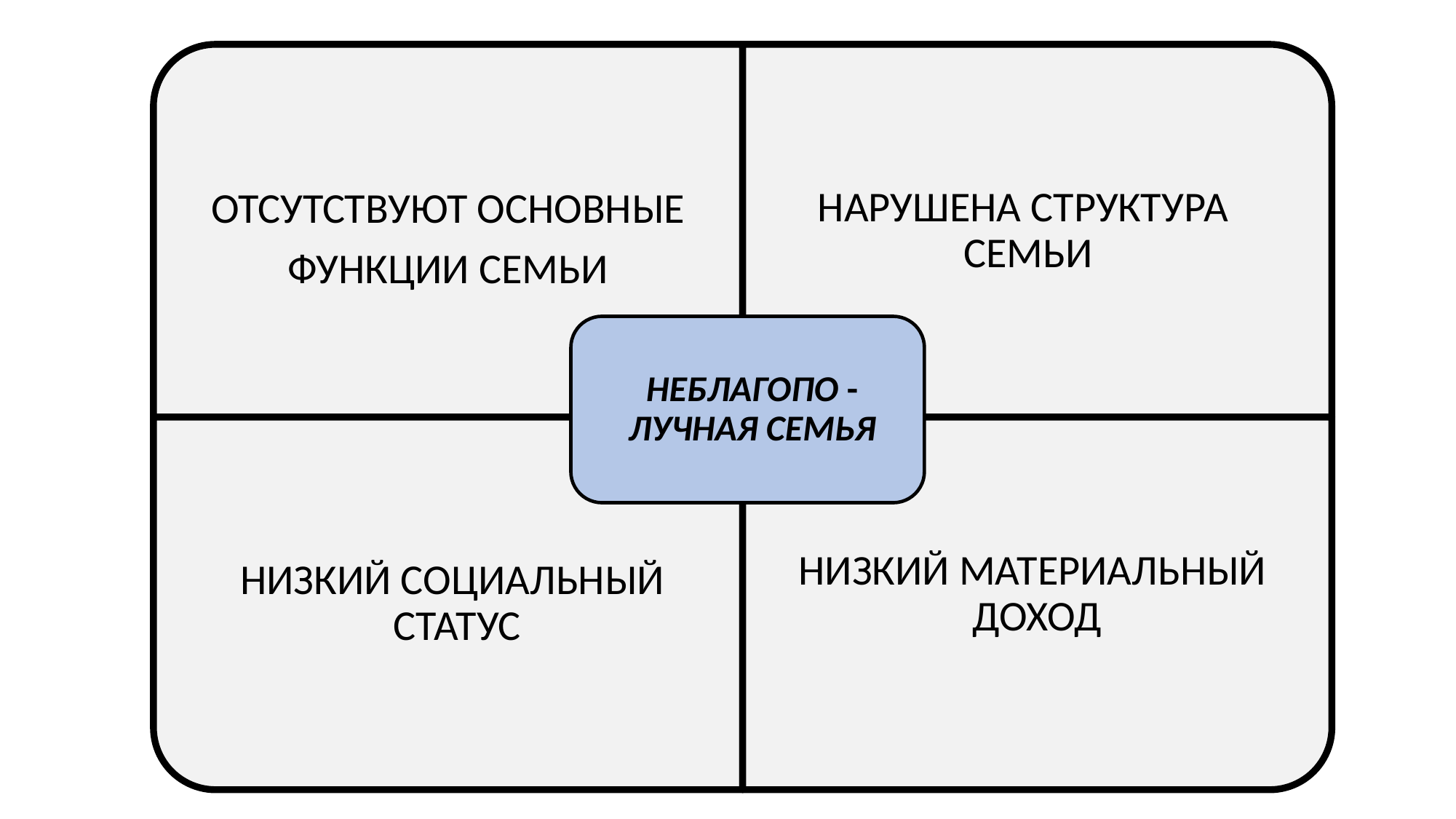

ОТСУТСТВУЮТ ОСНОВНЫЕ
ФУНКЦИИ СЕМЬИ
НАРУШЕНА СТРУКТУРА
СЕМЬИ
НИЗКИЙ СОЦИАЛЬНЫЙ
СТАТУС
НИЗКИЙ МАТЕРИАЛЬНЫЙ
ДОХОД
НЕБЛАГОПО - ЛУЧНАЯ СЕМЬЯ